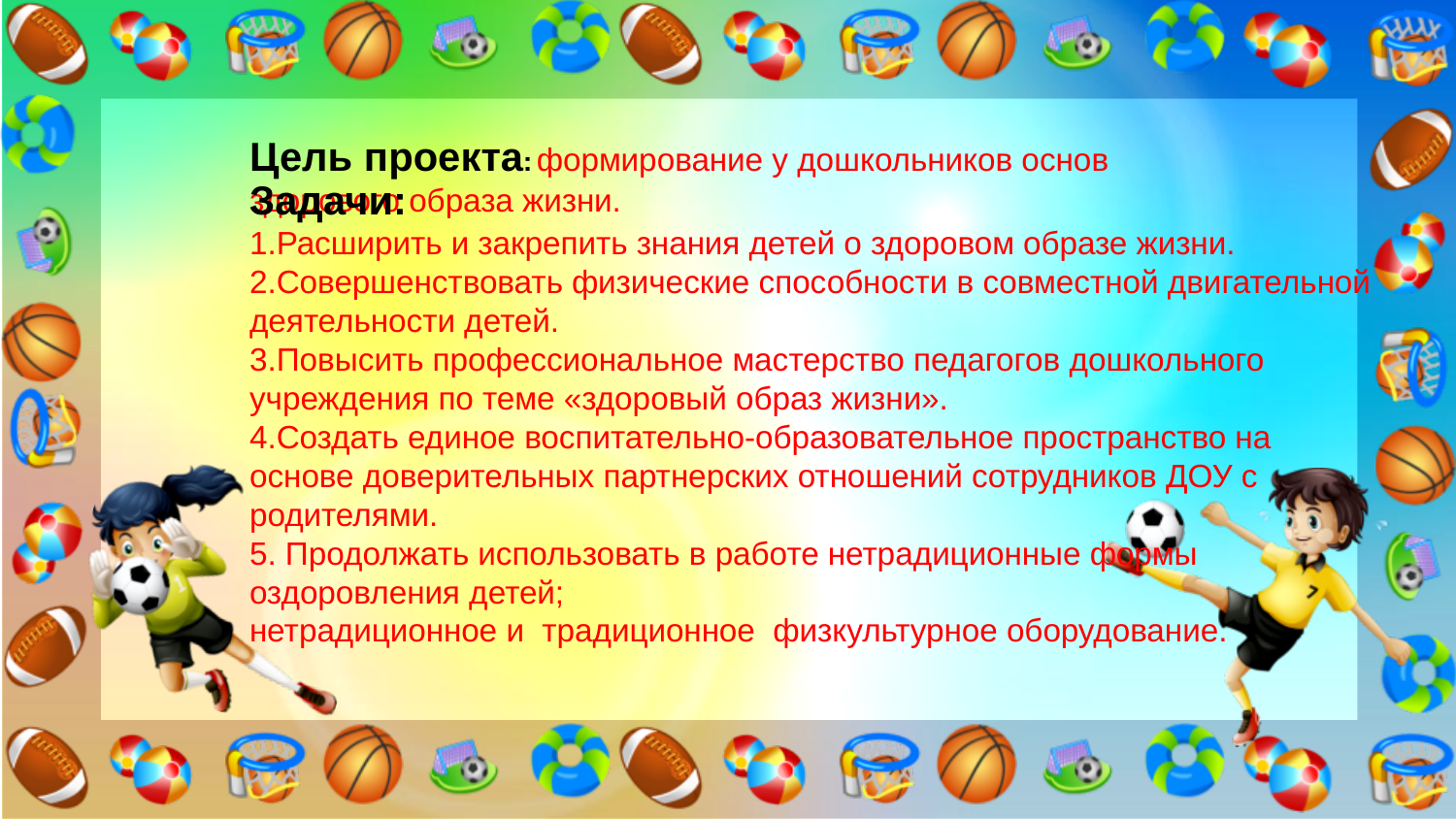

Цель проекта: формирование у дошкольников основ здорового образа жизни.

Задачи:
Расширить и закрепить знания детей о здоровом образе жизни.
Совершенствовать физические способности в совместной двигательной деятельности детей.
Повысить профессиональное мастерство педагогов дошкольного учреждения по теме «здоровый образ жизни».
Создать единое воспитательно-образовательное пространство на основе доверительных партнерских отношений сотрудников ДОУ с родителями.
 Продолжать использовать в работе нетрадиционные формы оздоровления детей;
нетрадиционное и  традиционное  физкультурное оборудование.